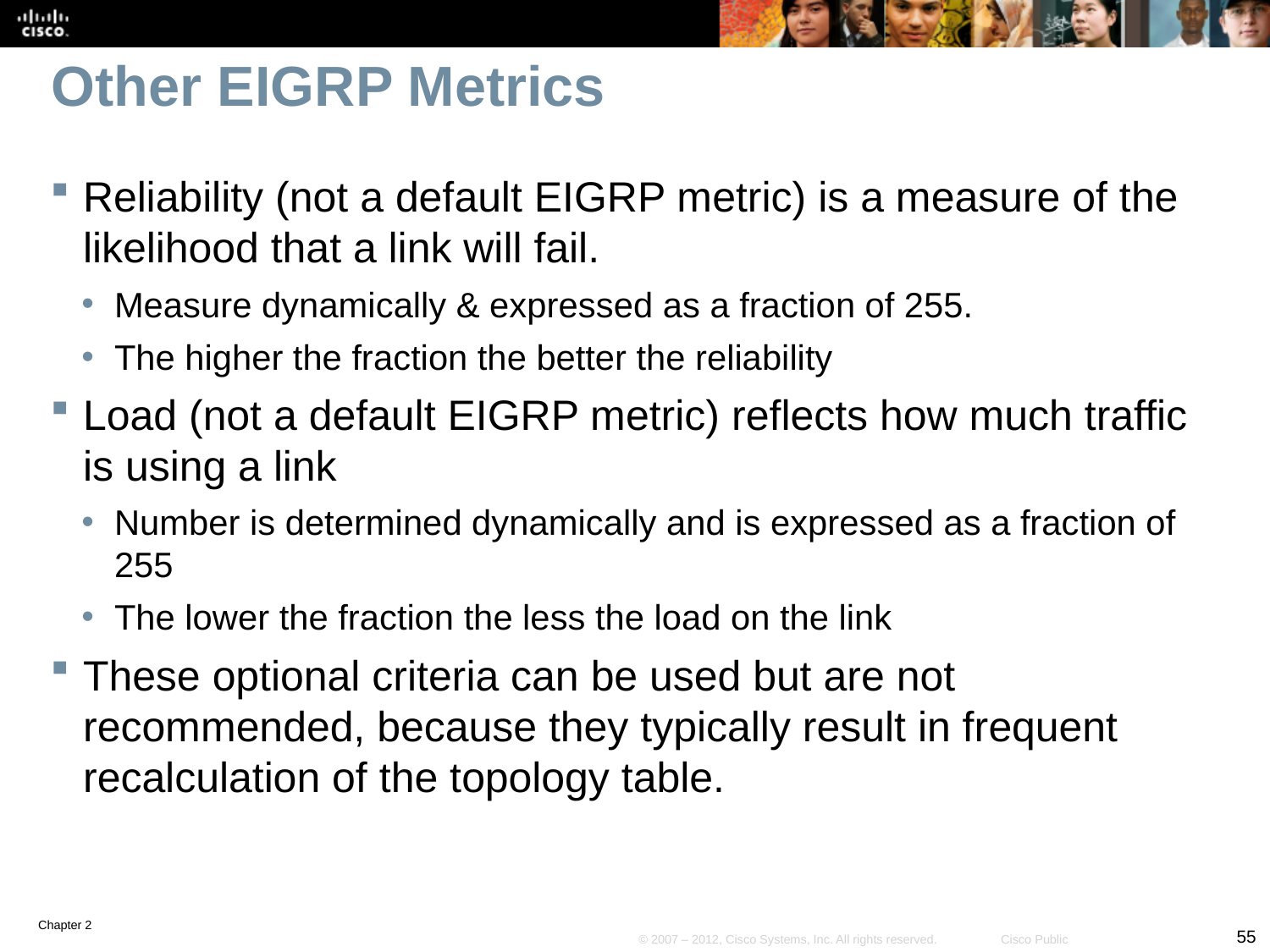

# Other EIGRP Metrics
Reliability (not a default EIGRP metric) is a measure of the likelihood that a link will fail.
Measure dynamically & expressed as a fraction of 255.
The higher the fraction the better the reliability
Load (not a default EIGRP metric) reflects how much traffic is using a link
Number is determined dynamically and is expressed as a fraction of 255
The lower the fraction the less the load on the link
These optional criteria can be used but are not recommended, because they typically result in frequent recalculation of the topology table.